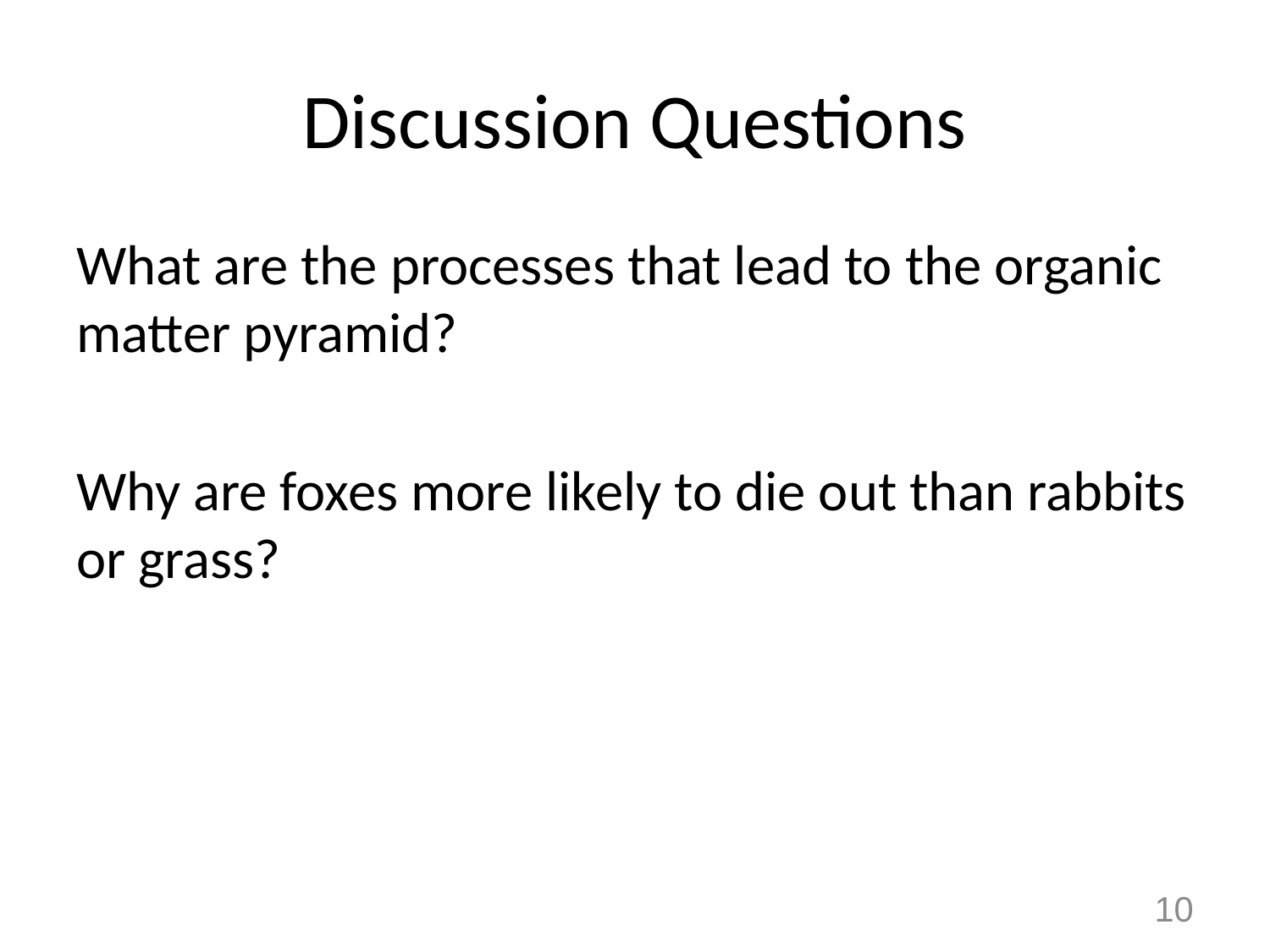

# Discussion Questions
What are the processes that lead to the organic matter pyramid?

Why are foxes more likely to die out than rabbits or grass?

10